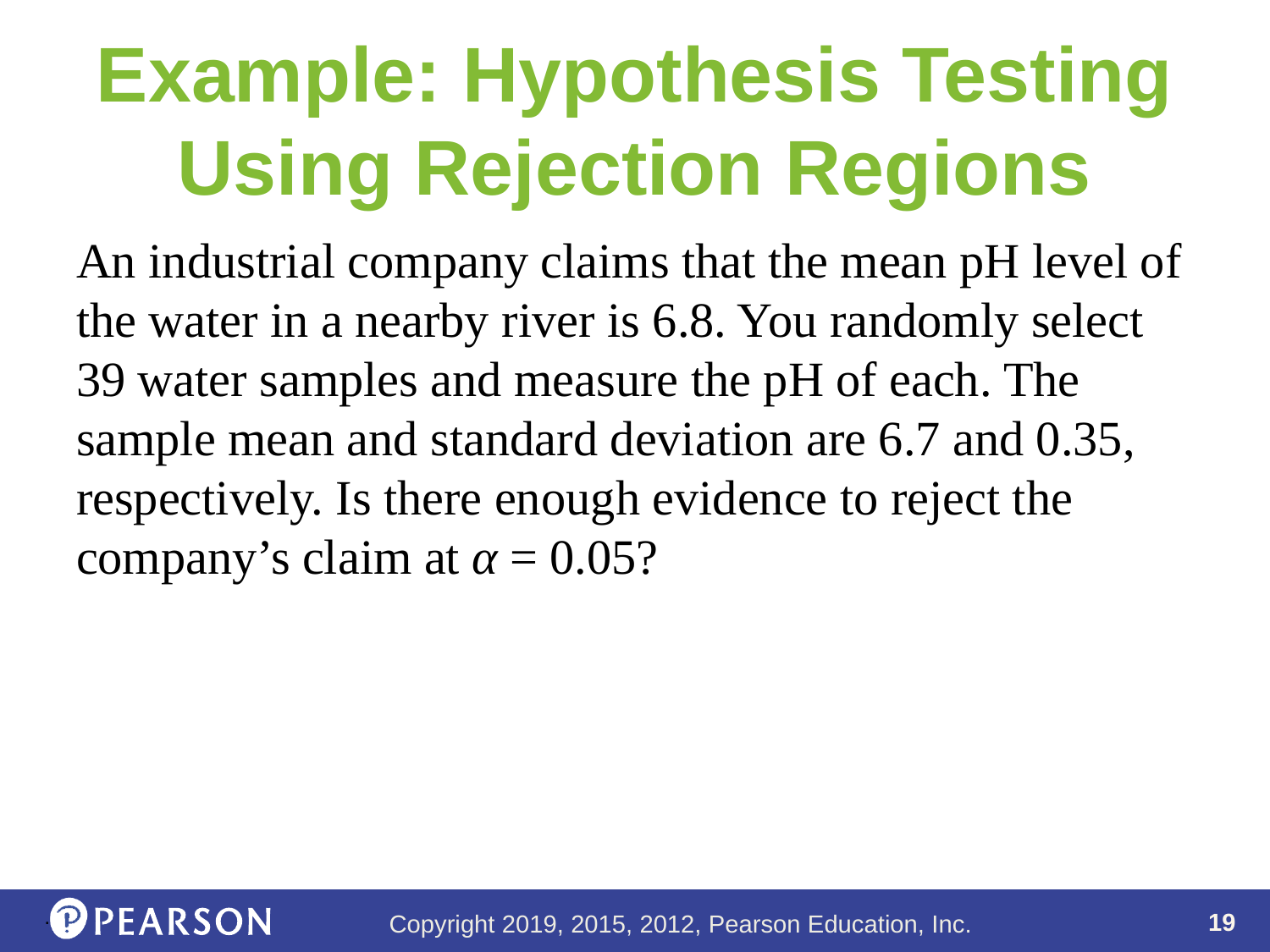

# Example: Hypothesis Testing Using Rejection Regions
An industrial company claims that the mean pH level of the water in a nearby river is 6.8. You randomly select 39 water samples and measure the pH of each. The sample mean and standard deviation are 6.7 and 0.35, respectively. Is there enough evidence to reject the company’s claim at α = 0.05?

.